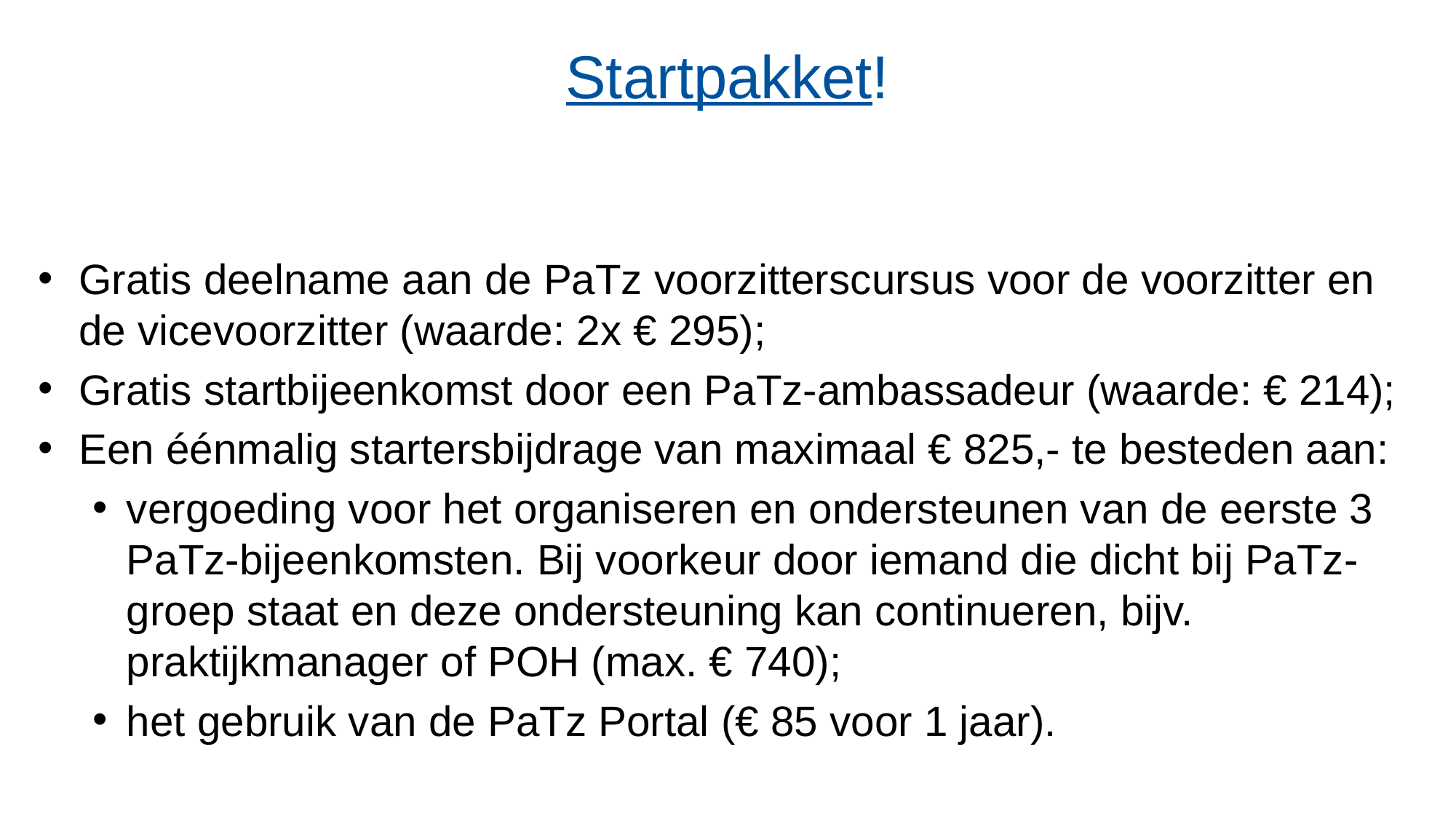

# Startpakket!
Gratis deelname aan de PaTz voorzitterscursus voor de voorzitter en de vicevoorzitter (waarde: 2x € 295);
Gratis startbijeenkomst door een PaTz-ambassadeur (waarde: € 214);
Een éénmalig startersbijdrage van maximaal € 825,- te besteden aan:
vergoeding voor het organiseren en ondersteunen van de eerste 3 PaTz-bijeenkomsten. Bij voorkeur door iemand die dicht bij PaTz-groep staat en deze ondersteuning kan continueren, bijv. praktijkmanager of POH (max. € 740);
het gebruik van de PaTz Portal (€ 85 voor 1 jaar).